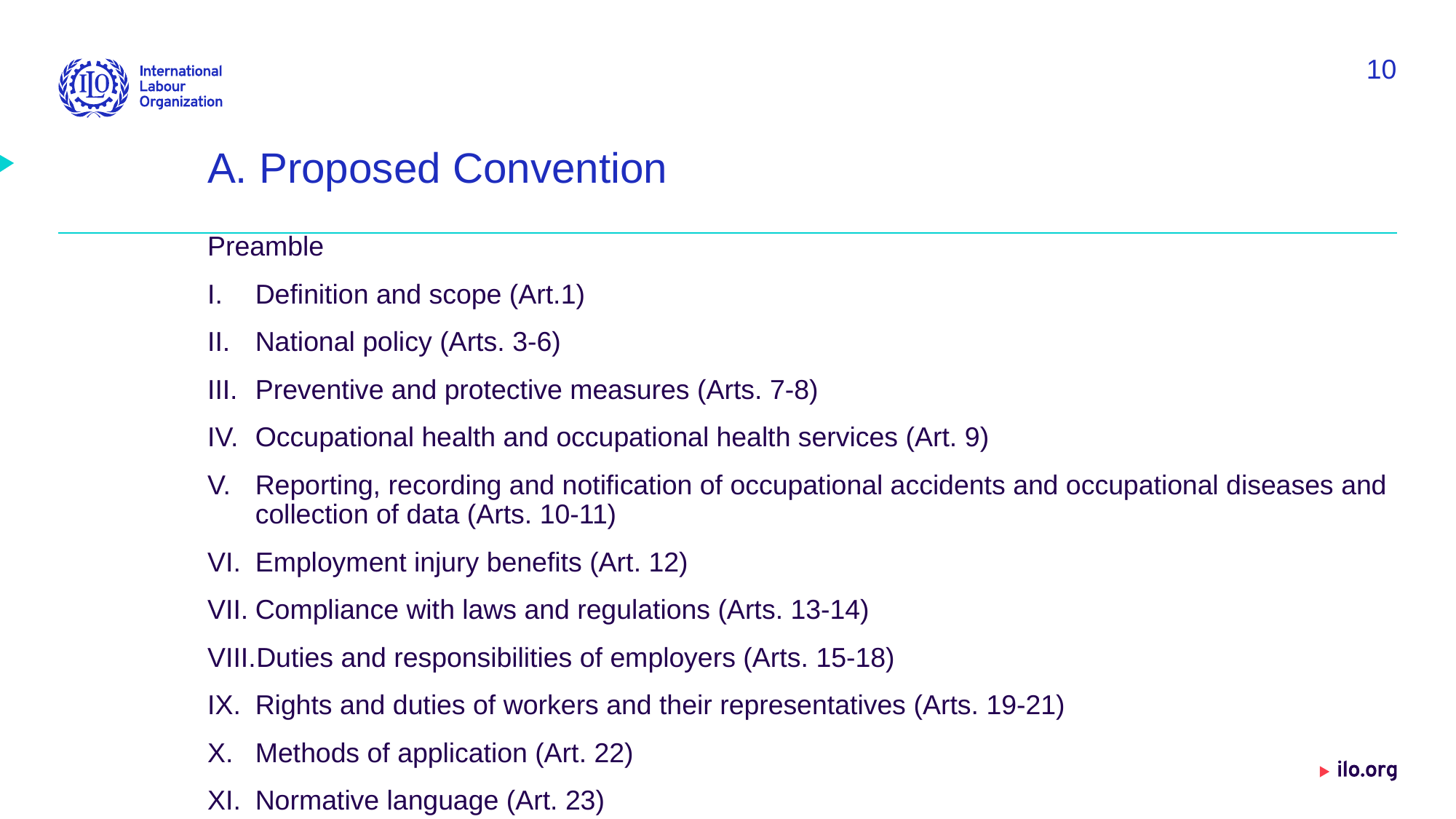

10
# A. Proposed Convention
Preamble
Definition and scope (Art.1)
National policy (Arts. 3-6)
Preventive and protective measures (Arts. 7-8)
Occupational health and occupational health services (Art. 9)
Reporting, recording and notification of occupational accidents and occupational diseases and collection of data (Arts. 10-11)
Employment injury benefits (Art. 12)
Compliance with laws and regulations (Arts. 13-14)
Duties and responsibilities of employers (Arts. 15-18)
Rights and duties of workers and their representatives (Arts. 19-21)
Methods of application (Art. 22)
Normative language (Art. 23)

Date: Monday / 01 / October / 2019